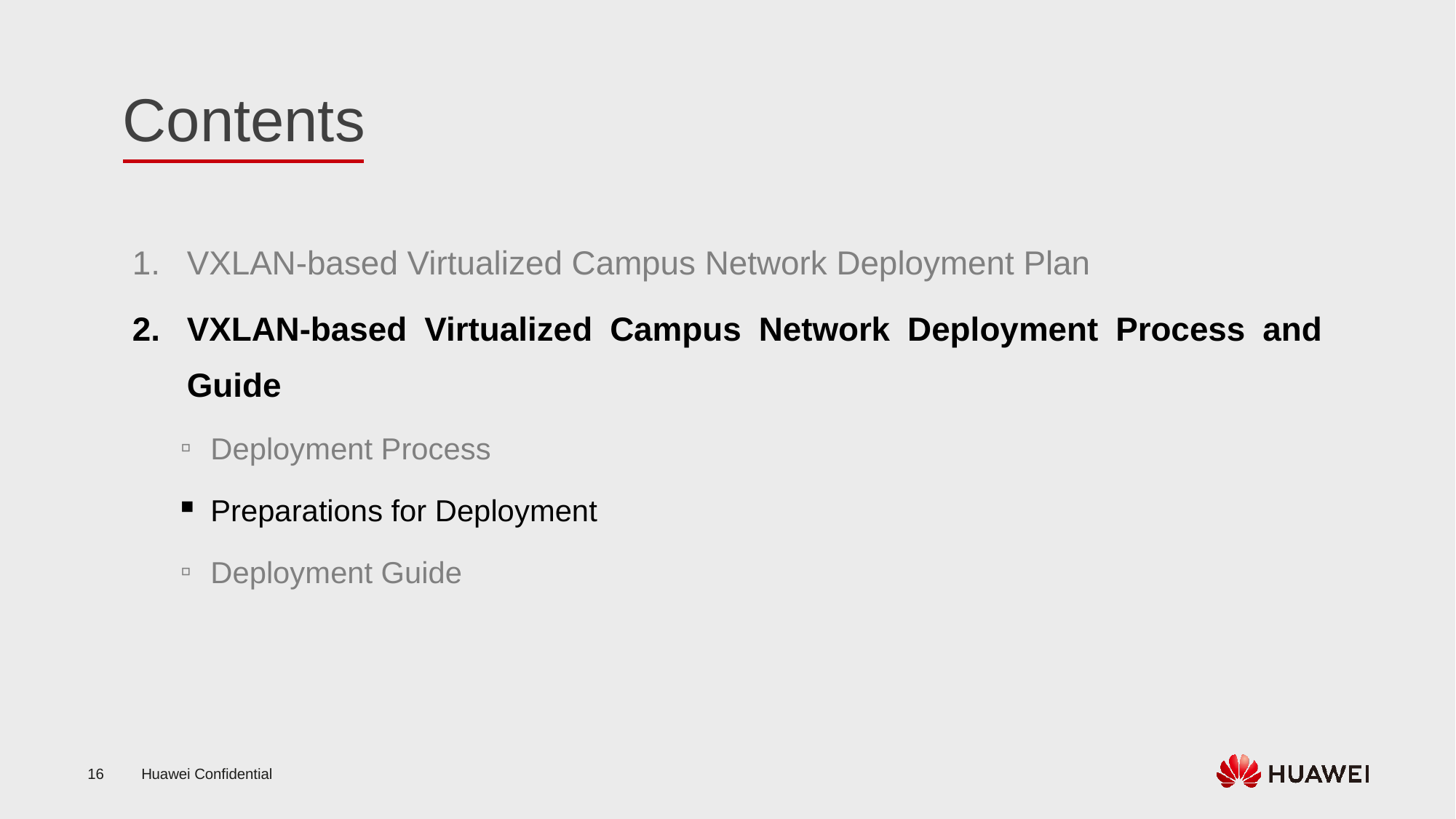

VXLAN-based Virtualized Campus Network Deployment Plan
VXLAN-based Virtualized Campus Network Deployment Process and Guide
Deployment Process
Preparations for Deployment
Deployment Guide